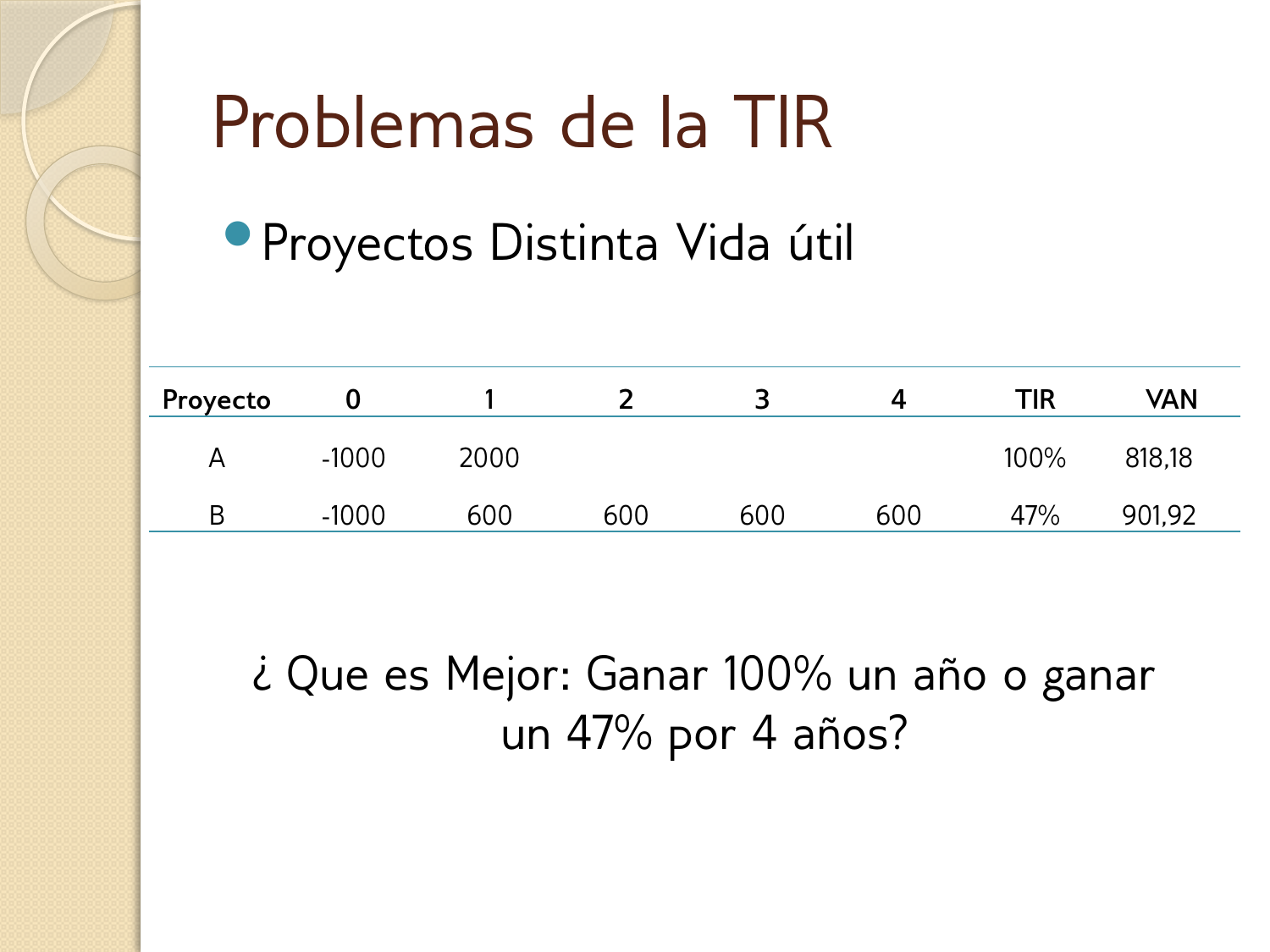

# Problemas de la TIR
Proyectos Distinta Vida útil

| Proyecto | 0 | 1 | 2 | 3 | 4 | TIR | VAN |
| --- | --- | --- | --- | --- | --- | --- | --- |
| A | -1000 | 2000 |  |  |  | 100% | 818,18 |
| B | -1000 | 600 | 600 | 600 | 600 | 47% | 901,92 |
¿ Que es Mejor: Ganar 100% un año o ganar un 47% por 4 años?